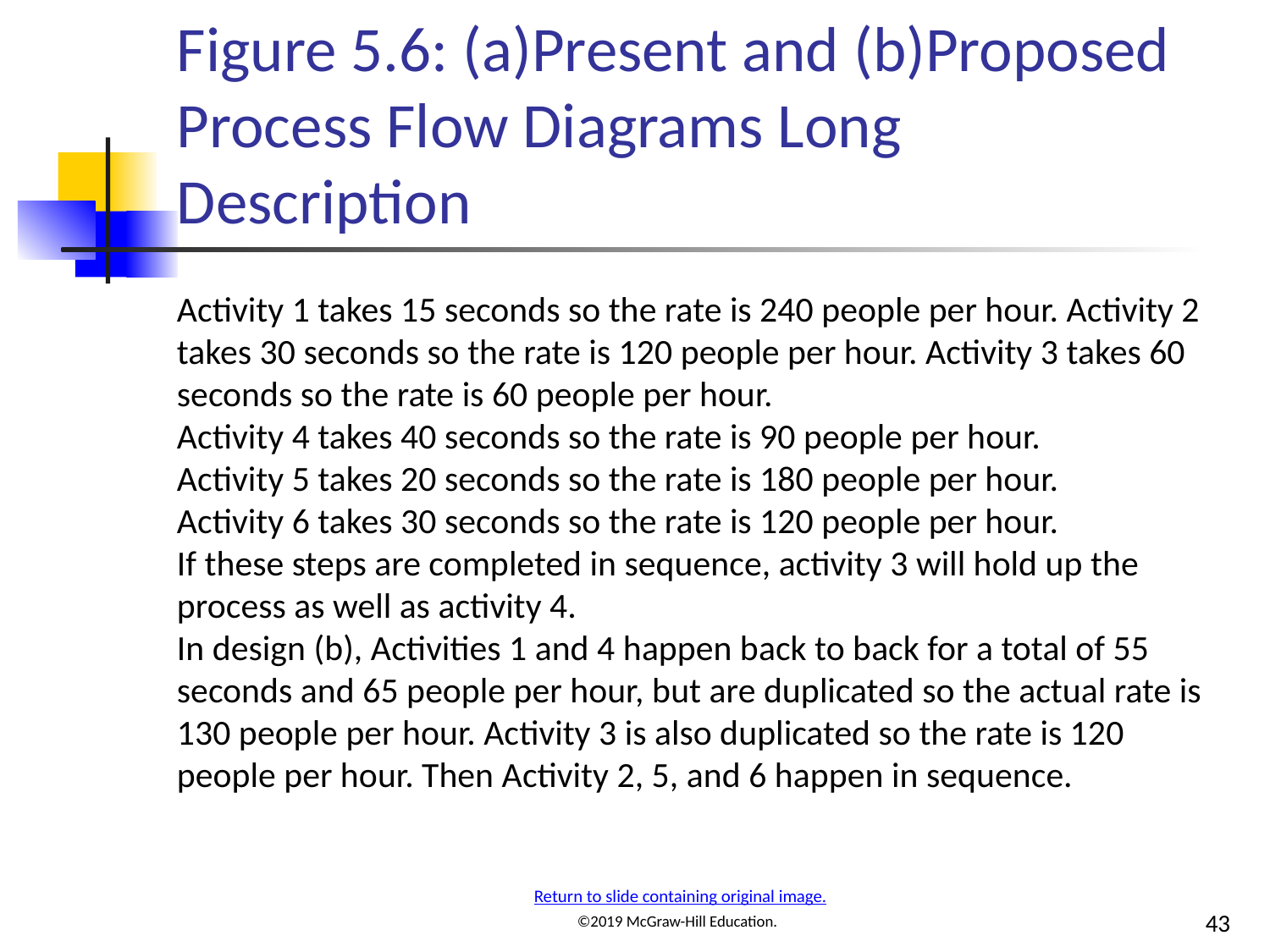

# Figure 5.6: (a)Present and (b)Proposed Process Flow Diagrams Long Description
Activity 1 takes 15 seconds so the rate is 240 people per hour. Activity 2 takes 30 seconds so the rate is 120 people per hour. Activity 3 takes 60 seconds so the rate is 60 people per hour.
Activity 4 takes 40 seconds so the rate is 90 people per hour.
Activity 5 takes 20 seconds so the rate is 180 people per hour.
Activity 6 takes 30 seconds so the rate is 120 people per hour.
If these steps are completed in sequence, activity 3 will hold up the process as well as activity 4.
In design (b), Activities 1 and 4 happen back to back for a total of 55 seconds and 65 people per hour, but are duplicated so the actual rate is 130 people per hour. Activity 3 is also duplicated so the rate is 120 people per hour. Then Activity 2, 5, and 6 happen in sequence.
Return to slide containing original image.